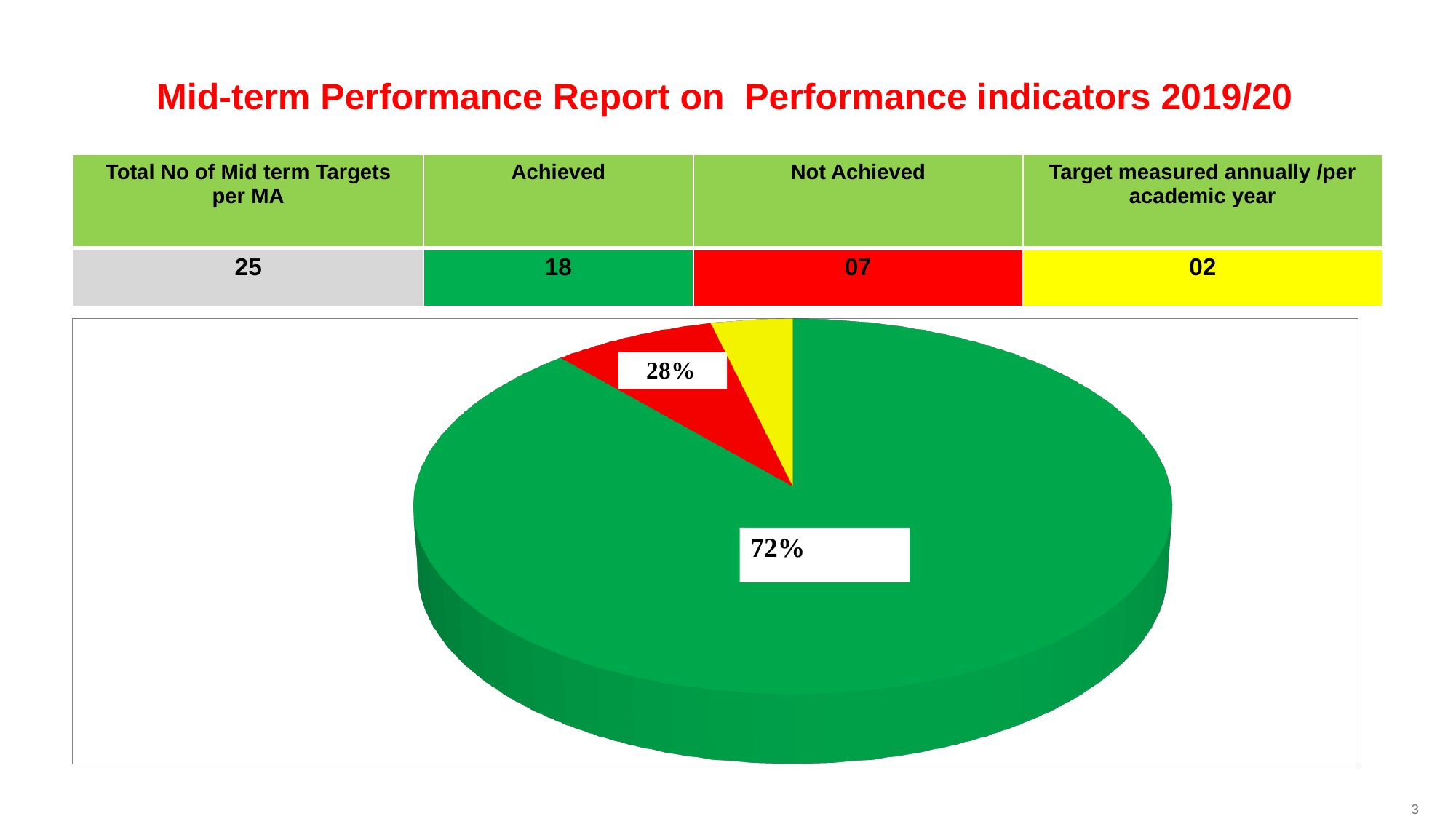

Mid-term Performance Report on  Performance indicators 2019/20
| Total No of Mid term Targets per MA | Achieved | Not Achieved | Target measured annually /per academic year |
| --- | --- | --- | --- |
| 25 | 18 | 07 | 02 |

[unsupported chart]

Total Nor of targets
Total Nor of targets